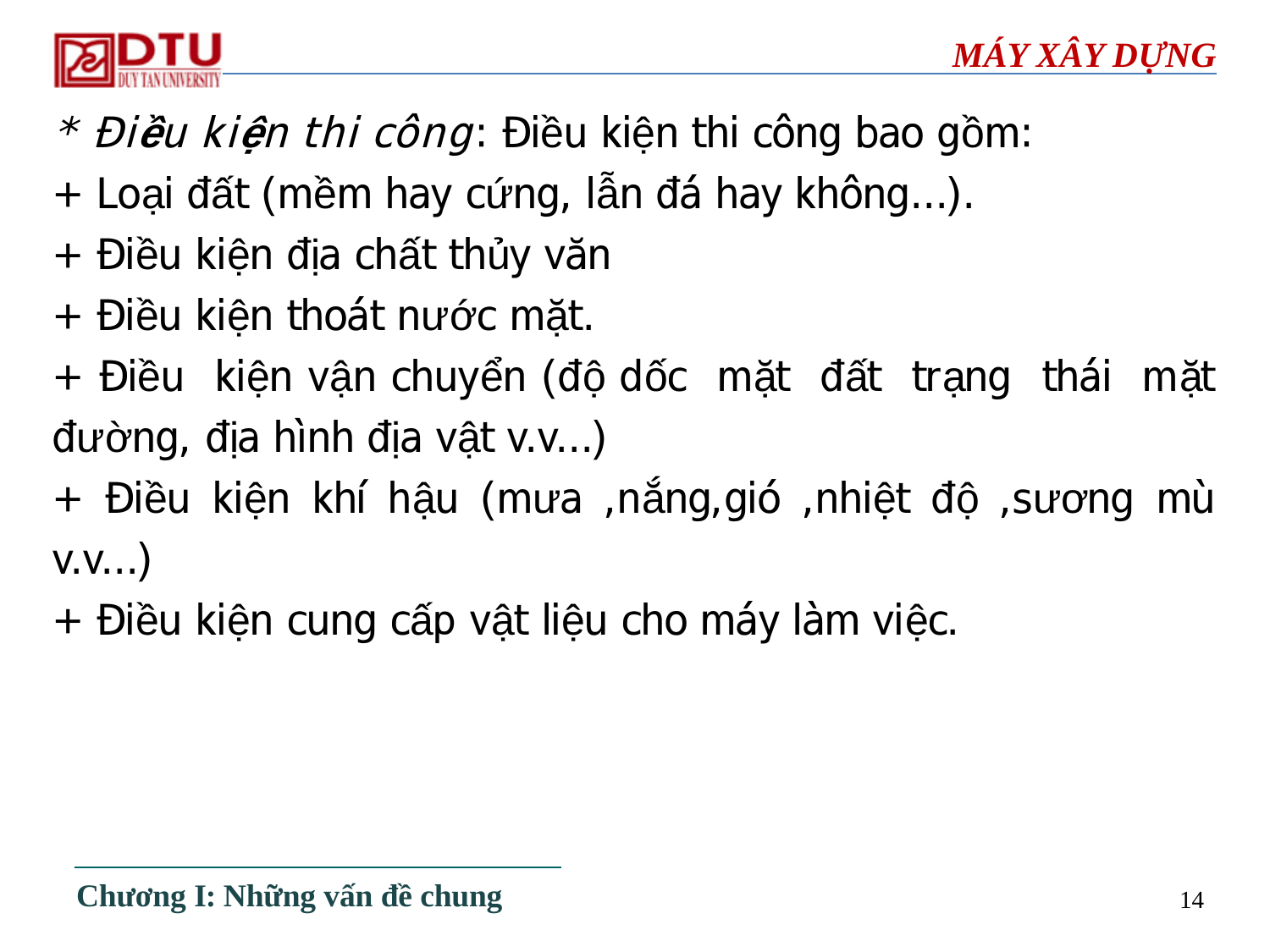

# MÁY XÂY DỰNG
* Điều kiện thi công: Điều kiện thi công bao gồm:
+ Loại đất (mềm hay cứng, lẫn đá hay không...).
+ Điều kiện địa chất thủy văn
+ Điều kiện thoát nước mặt.
+ Điều  kiện vận chuyển (độ dốc  mặt  đất  trạng  thái  mặt đường, địa hình địa vật v.v...)
+ Điều kiện khí hậu (mưa ,nắng,gió ,nhiệt độ ,sương mù v.v...)
+ Điều kiện cung cấp vật liệu cho máy làm việc.

Chương I: Những vấn đề chung
14